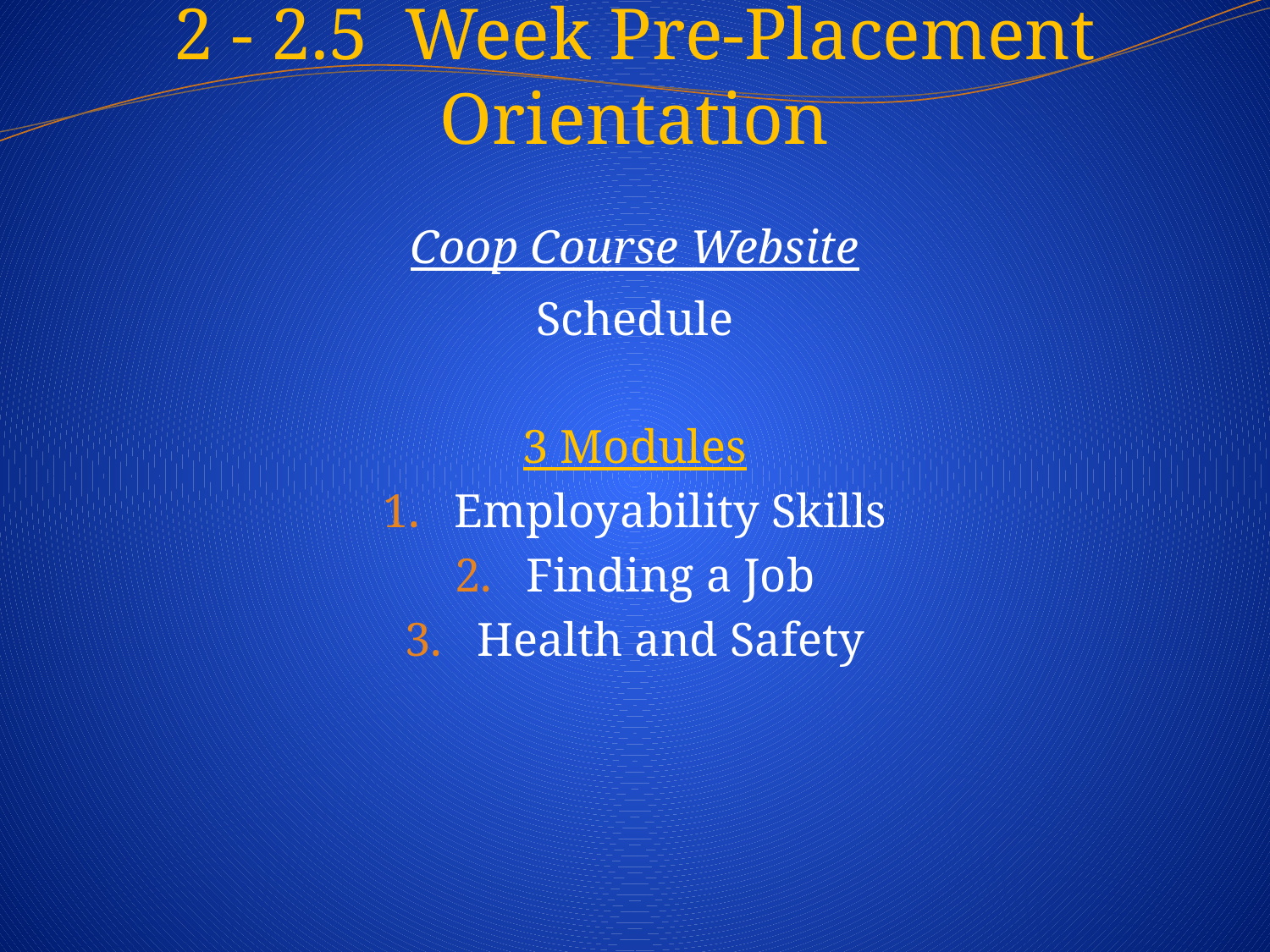

# 2 - 2.5  Week Pre-Placement Orientation
Coop Course Website
Schedule

3 Modules
Employability Skills
Finding a Job
Health and Safety